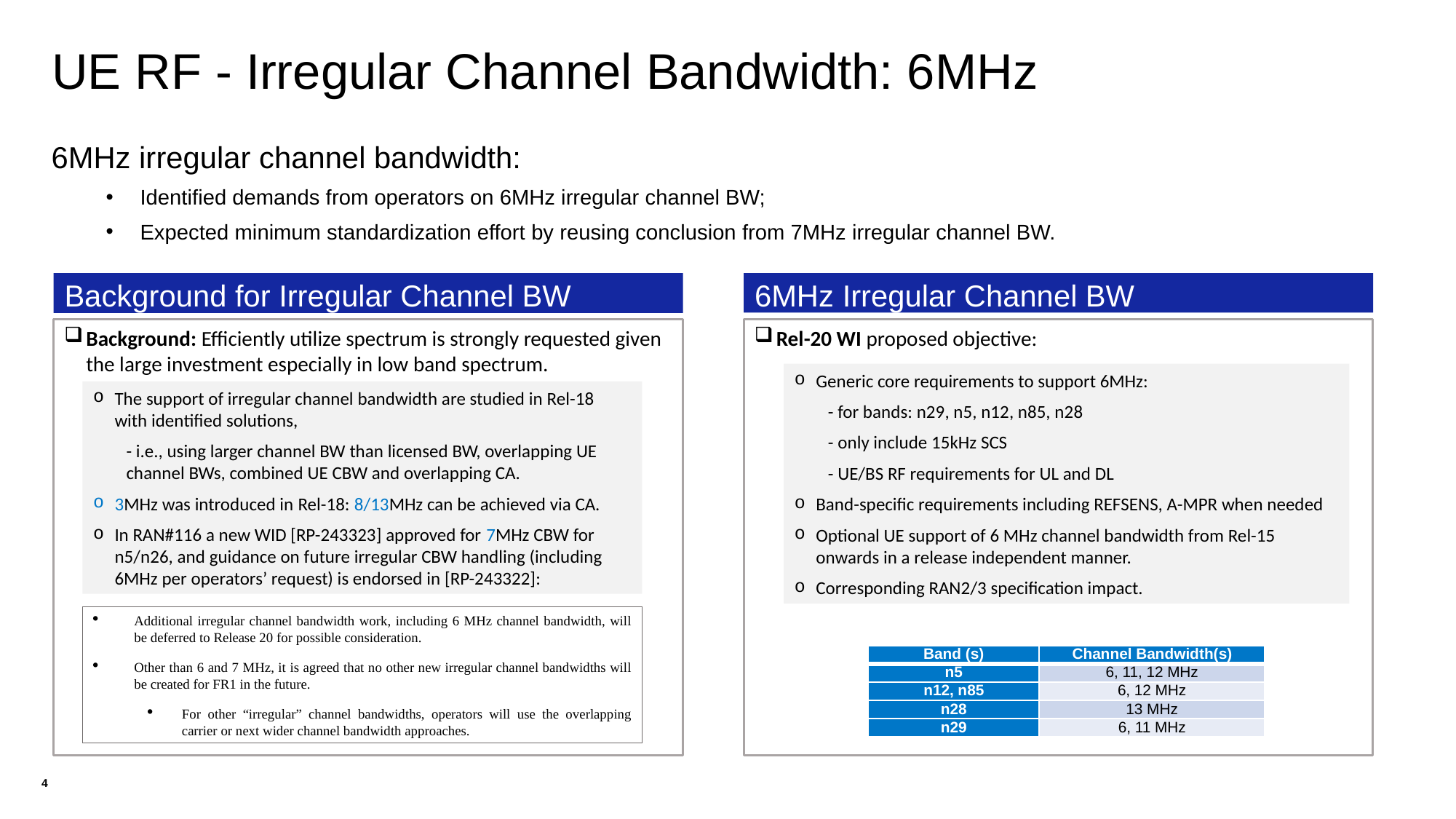

UE RF - Irregular Channel Bandwidth: 6MHz

6MHz irregular channel bandwidth:
Identified demands from operators on 6MHz irregular channel BW;
Expected minimum standardization effort by reusing conclusion from 7MHz irregular channel BW.
Background for Irregular Channel BW
6MHz Irregular Channel BW
Background: Efficiently utilize spectrum is strongly requested given the large investment especially in low band spectrum.
Rel-20 WI proposed objective:
Generic core requirements to support 6MHz:
        - for bands: n29, n5, n12, n85, n28
        - only include 15kHz SCS
        - UE/BS RF requirements for UL and DL
Band-specific requirements including REFSENS, A-MPR when needed
Optional UE support of 6 MHz channel bandwidth from Rel-15 onwards in a release independent manner.
Corresponding RAN2/3 specification impact.
The support of irregular channel bandwidth are studied in Rel-18 with identified solutions,
- i.e., using larger channel BW than licensed BW, overlapping UE channel BWs, combined UE CBW and overlapping CA.
3MHz was introduced in Rel-18: 8/13MHz can be achieved via CA.
In RAN#116 a new WID [RP-243323] approved for 7MHz CBW for n5/n26, and guidance on future irregular CBW handling (including 6MHz per operators’ request) is endorsed in [RP-243322]:
Additional irregular channel bandwidth work, including 6 MHz channel bandwidth, will be deferred to Release 20 for possible consideration.
Other than 6 and 7 MHz, it is agreed that no other new irregular channel bandwidths will be created for FR1 in the future.
For other “irregular” channel bandwidths, operators will use the overlapping carrier or next wider channel bandwidth approaches.
| Band (s) | Channel Bandwidth(s) |
| --- | --- |
| n5 | 6, 11, 12 MHz |
| n12, n85 | 6, 12 MHz |
| n28 | 13 MHz |
| n29 | 6, 11 MHz |